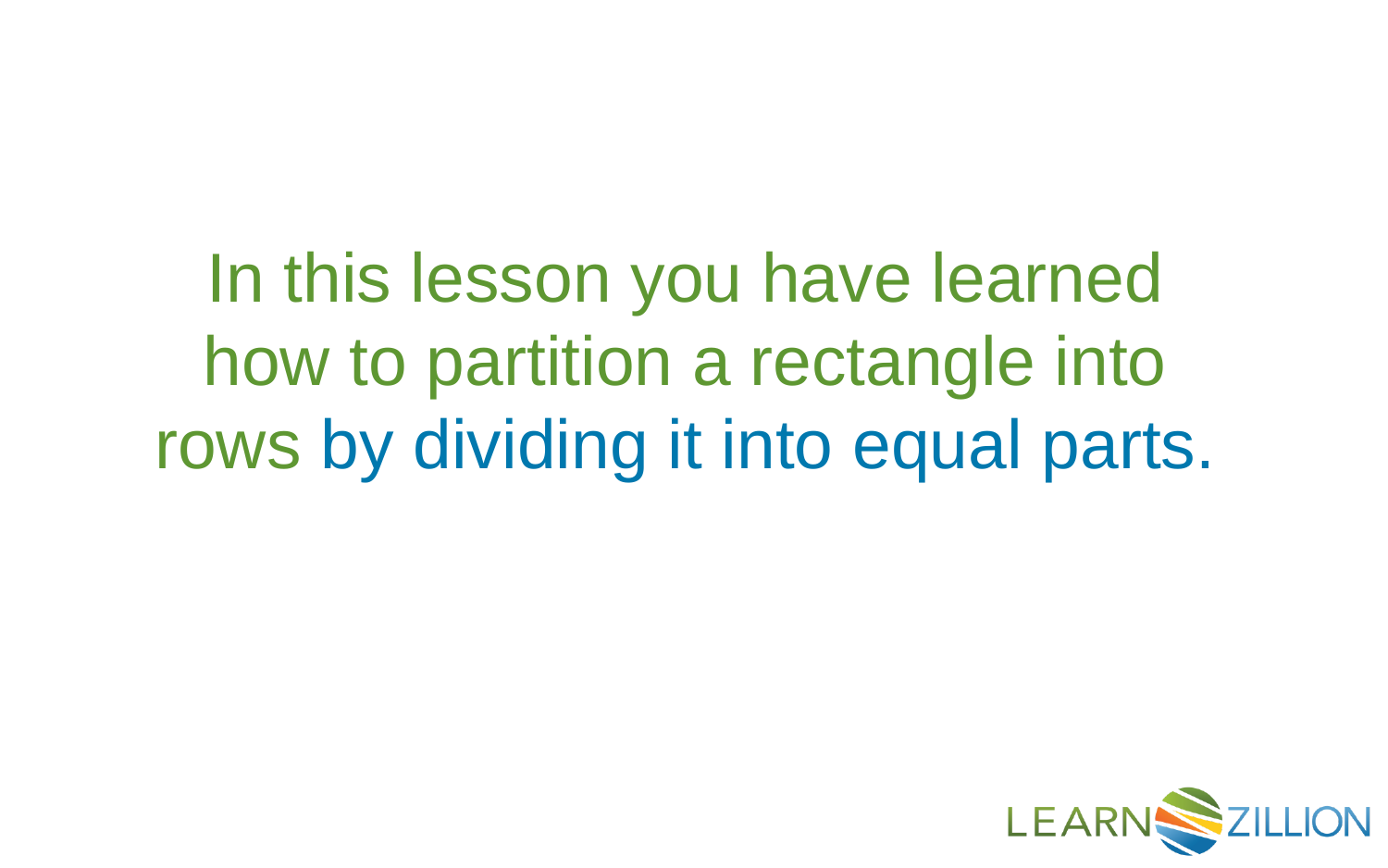

In this lesson you have learned how to partition a rectangle into rows by dividing it into equal parts.